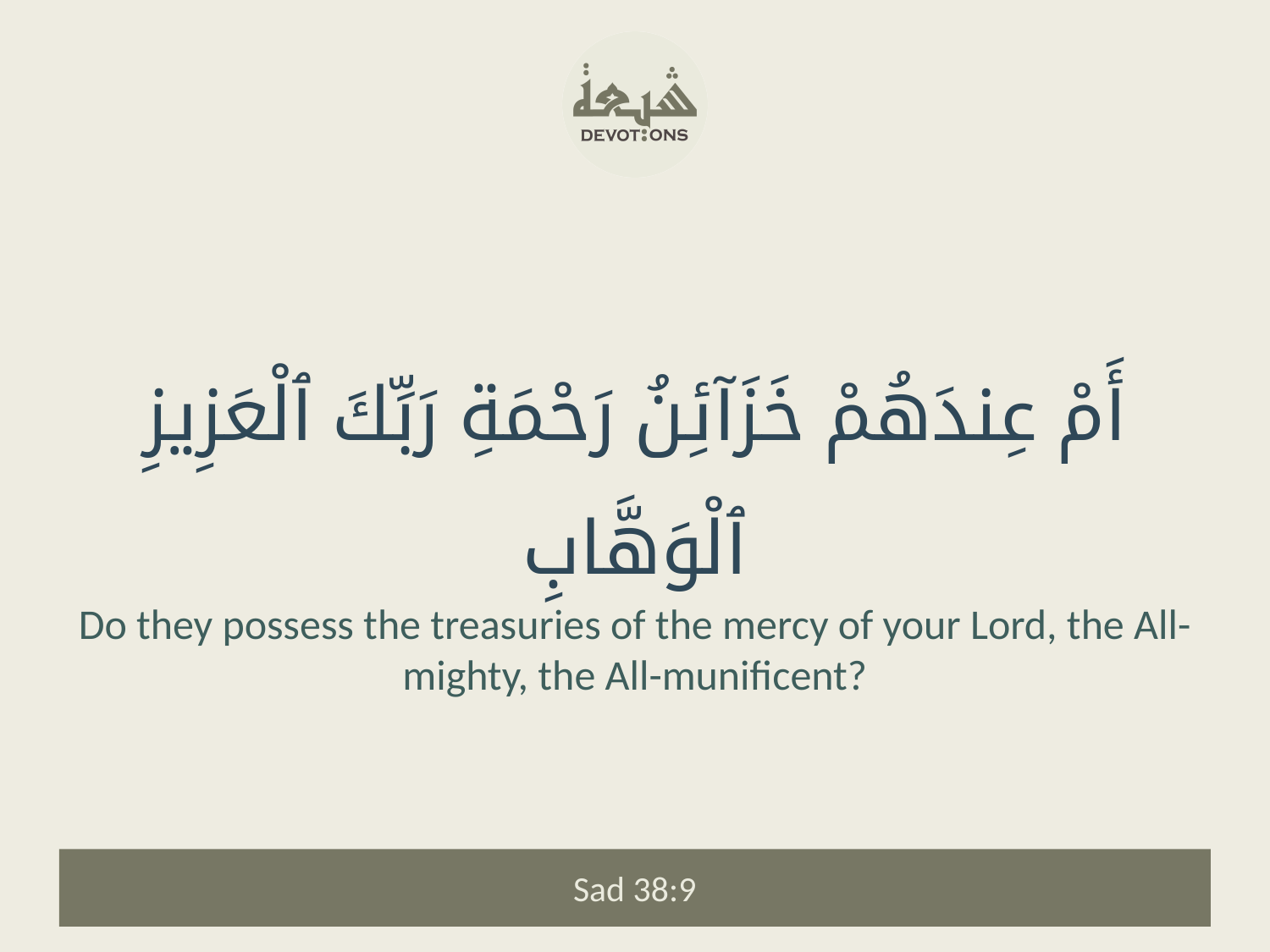

أَمْ عِندَهُمْ خَزَآئِنُ رَحْمَةِ رَبِّكَ ٱلْعَزِيزِ ٱلْوَهَّابِ
Do they possess the treasuries of the mercy of your Lord, the All-mighty, the All-munificent?
Sad 38:9